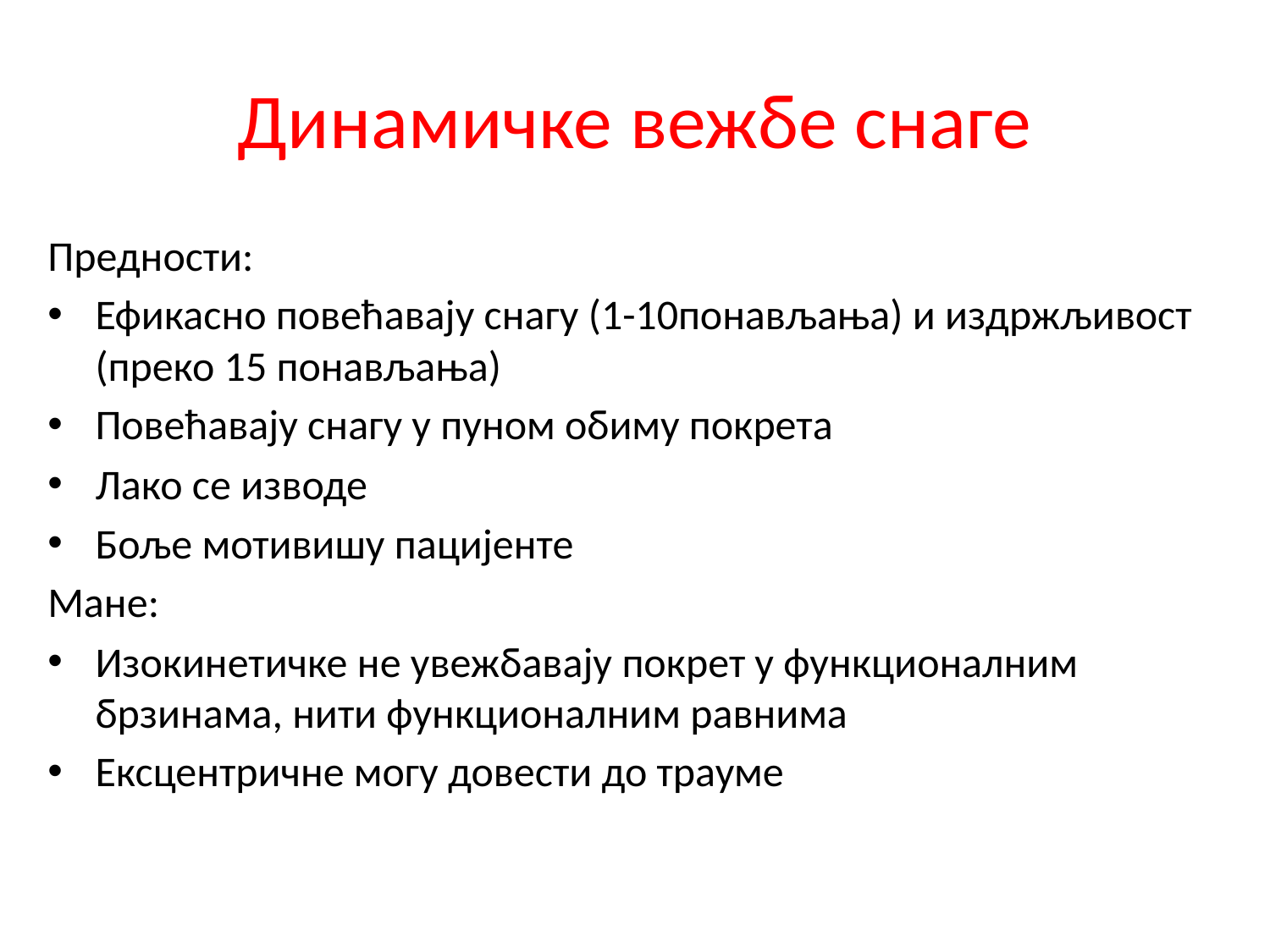

# Динамичке вежбе снаге
Предности:
Ефикасно повећавају снагу (1-10понављања) и издржљивост (преко 15 понављања)
Повећавају снагу у пуном обиму покрета
Лако се изводе
Боље мотивишу пацијенте
Мане:
Изокинетичке не увежбавају покрет у функционалним брзинама, нити функционалним равнима
Ексцентричне могу довести до трауме